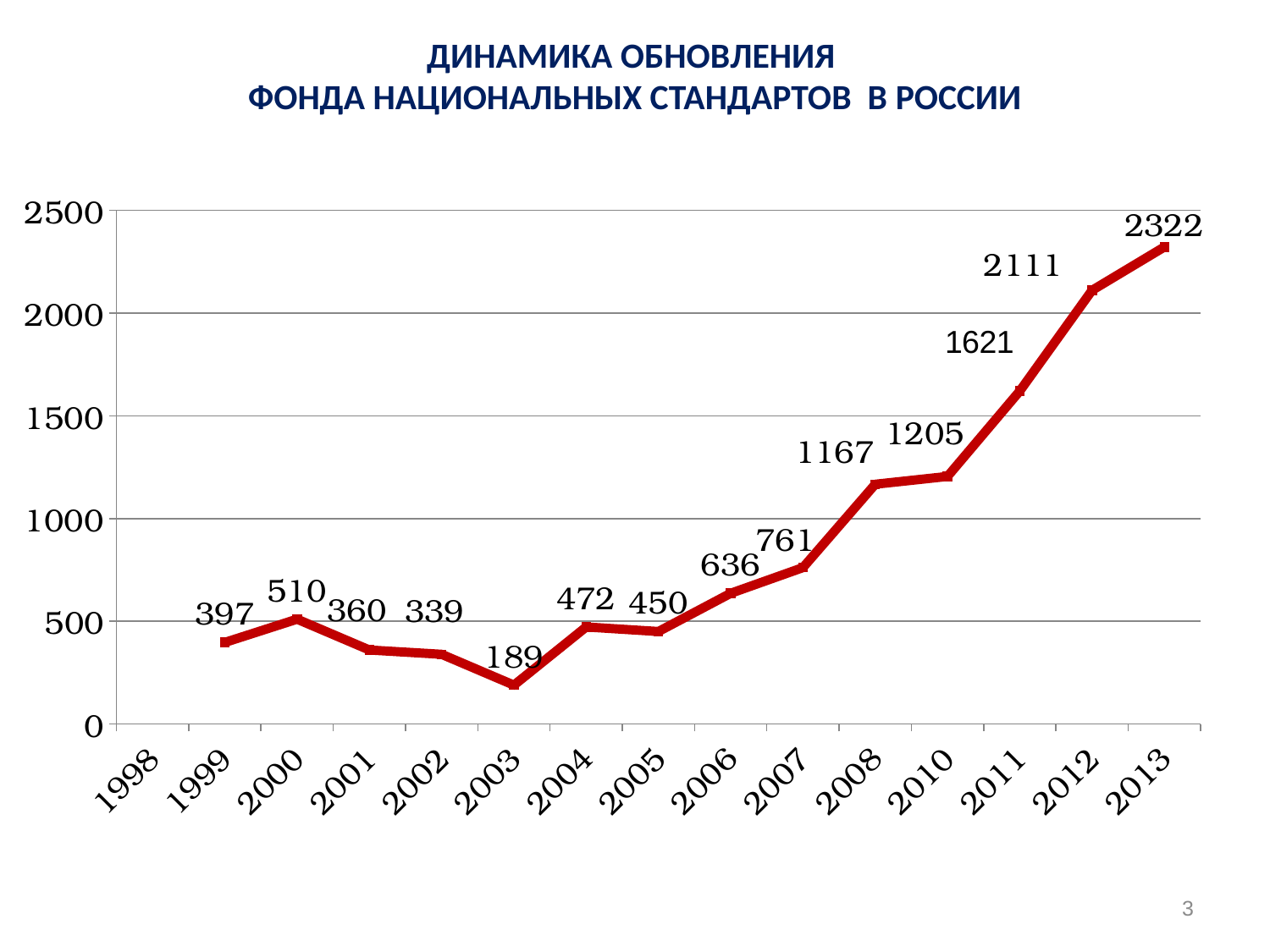

ДИНАМИКА ОБНОВЛЕНИЯ
ФОНДА НАЦИОНАЛЬНЫХ СТАНДАРТОВ  В РОССИИ

### Chart

| Category | Столбец1 |
|---|---|
| 1998 | None |
| 1999 | 397.0 |
| 2000 | 510.0 |
| 2001 | 360.0 |
| 2002 | 339.0 |
| 2003 | 189.0 |
| 2004 | 472.0 |
| 2005 | 450.0 |
| 2006 | 636.0 |
| 2007 | 761.0 |
| 2008 | 1167.0 |
| 2010 | 1205.0 |
| 2011 | 1621.0 |
| 2012 | 2111.0 |
| 2013 | 2322.0 |
3